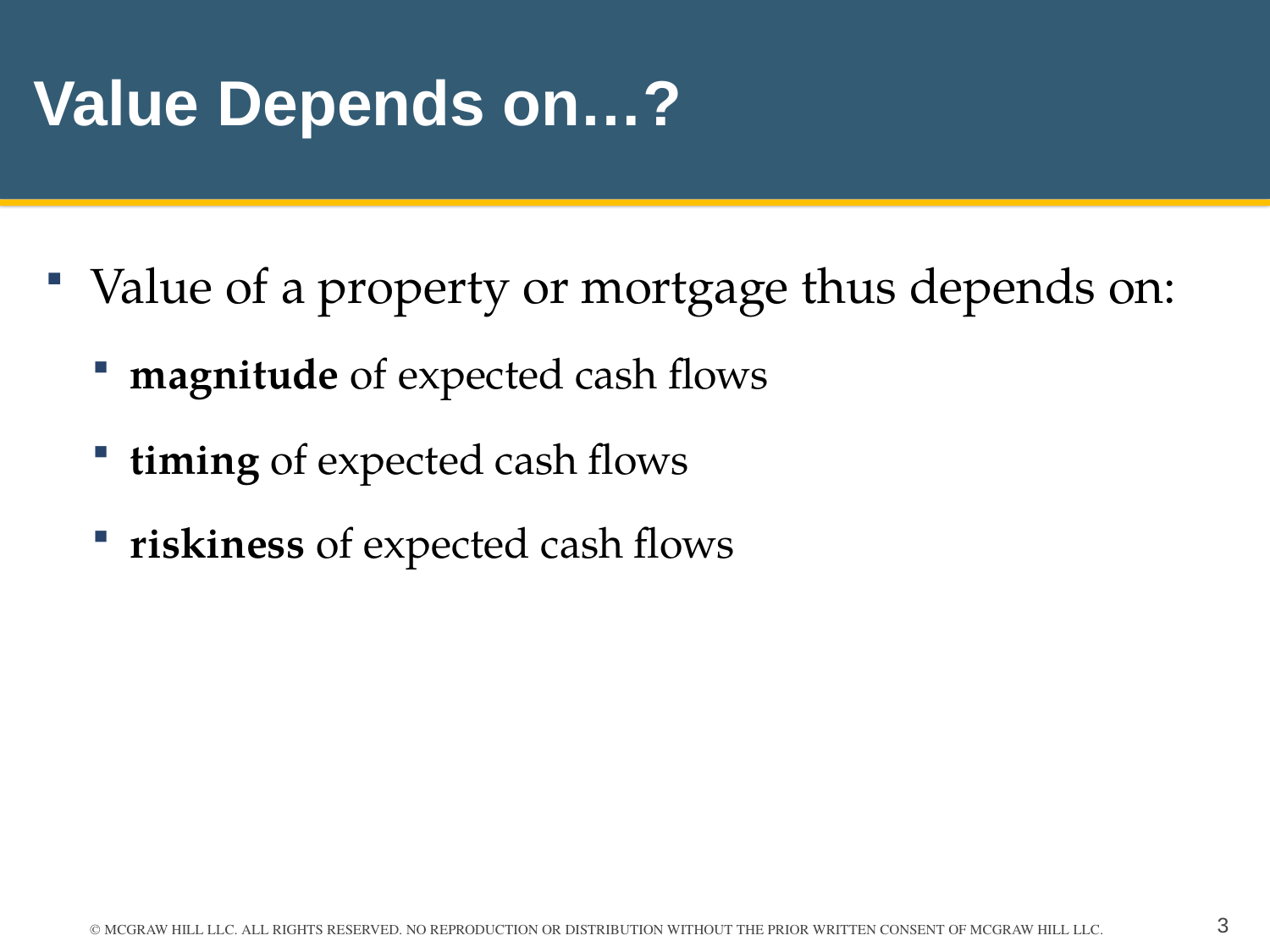

# Value Depends on…?
Value of a property or mortgage thus depends on:
magnitude of expected cash flows
timing of expected cash flows
riskiness of expected cash flows
© MCGRAW HILL LLC. ALL RIGHTS RESERVED. NO REPRODUCTION OR DISTRIBUTION WITHOUT THE PRIOR WRITTEN CONSENT OF MCGRAW HILL LLC.
3